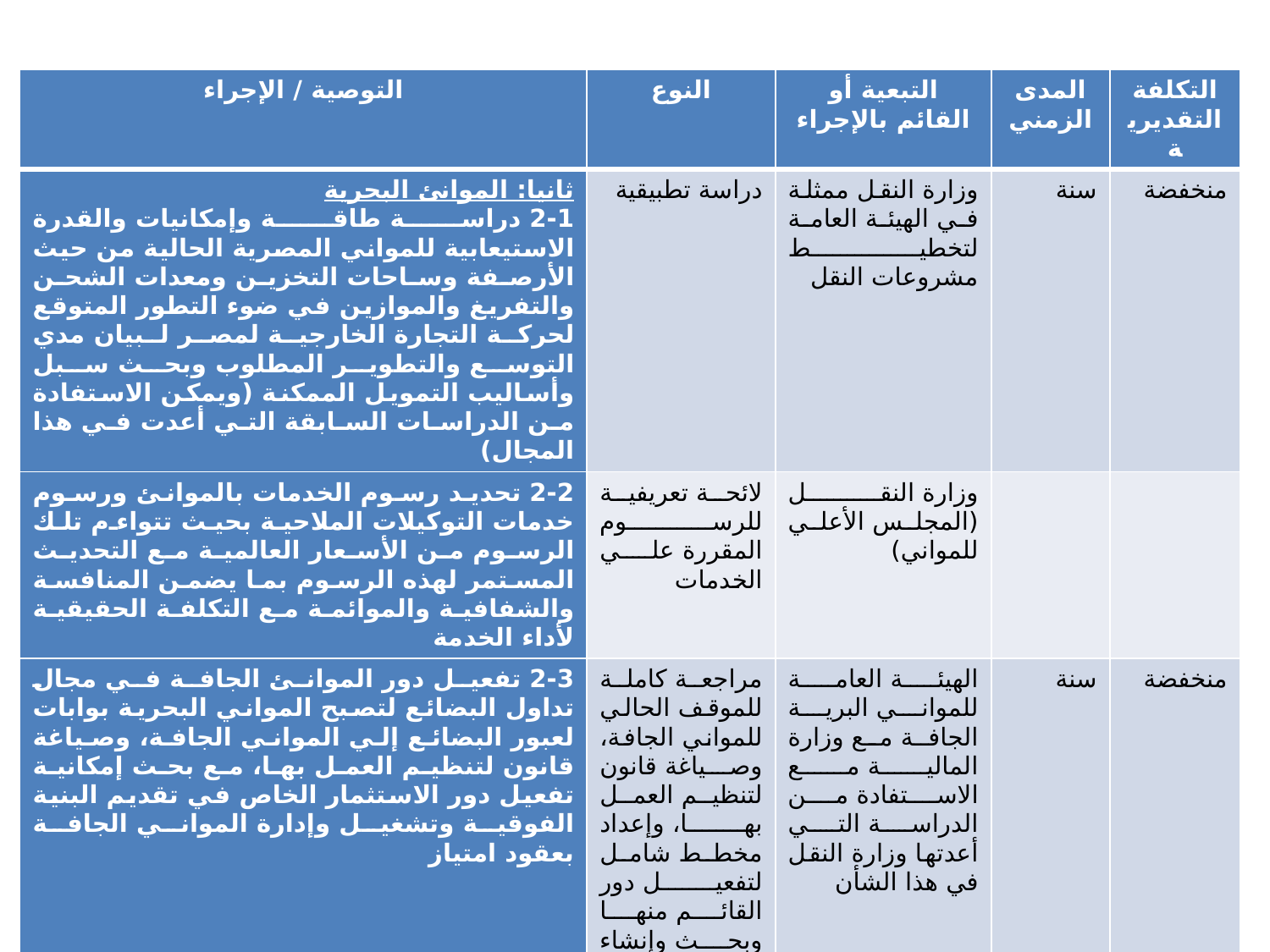

| التوصية / الإجراء | النوع | التبعية أو القائم بالإجراء | المدى الزمني | التكلفة التقديرية |
| --- | --- | --- | --- | --- |
| ثانيا: الموانئ البحرية 2-1 دراسة طاقة وإمكانيات والقدرة الاستيعابية للمواني المصرية الحالية من حيث الأرصفة وساحات التخزين ومعدات الشحن والتفريغ والموازين في ضوء التطور المتوقع لحركة التجارة الخارجية لمصر لبيان مدي التوسع والتطوير المطلوب وبحث سبل وأساليب التمويل الممكنة (ويمكن الاستفادة من الدراسات السابقة التي أعدت في هذا المجال) | دراسة تطبيقية | وزارة النقل ممثلة في الهيئة العامة لتخطيط مشروعات النقل | سنة | منخفضة |
| 2-2 تحديد رسوم الخدمات بالموانئ ورسوم خدمات التوكيلات الملاحية بحيث تتواءم تلك الرسوم من الأسعار العالمية مع التحديث المستمر لهذه الرسوم بما يضمن المنافسة والشفافية والموائمة مع التكلفة الحقيقية لأداء الخدمة | لائحة تعريفية للرسوم المقررة علي الخدمات | وزارة النقل (المجلس الأعلي للمواني) |  |  |
| 2-3 تفعيل دور الموانئ الجافة في مجال تداول البضائع لتصبح المواني البحرية بوابات لعبور البضائع إلي المواني الجافة، وصياغة قانون لتنظيم العمل بها، مع بحث إمكانية تفعيل دور الاستثمار الخاص في تقديم البنية الفوقية وتشغيل وإدارة المواني الجافة بعقود امتياز | مراجعة كاملة للموقف الحالي للمواني الجافة، وصياغة قانون لتنظيم العمل بها، وإعداد مخطط شامل لتفعيل دور القائم منها وبحث وإنشاء مواني أخري بالقرب من أماكن التجمعات الصناعية | الهيئة العامة للمواني البرية الجافة مع وزارة المالية مع الاستفادة من الدراسة التي أعدتها وزارة النقل في هذا الشأن | سنة | منخفضة |